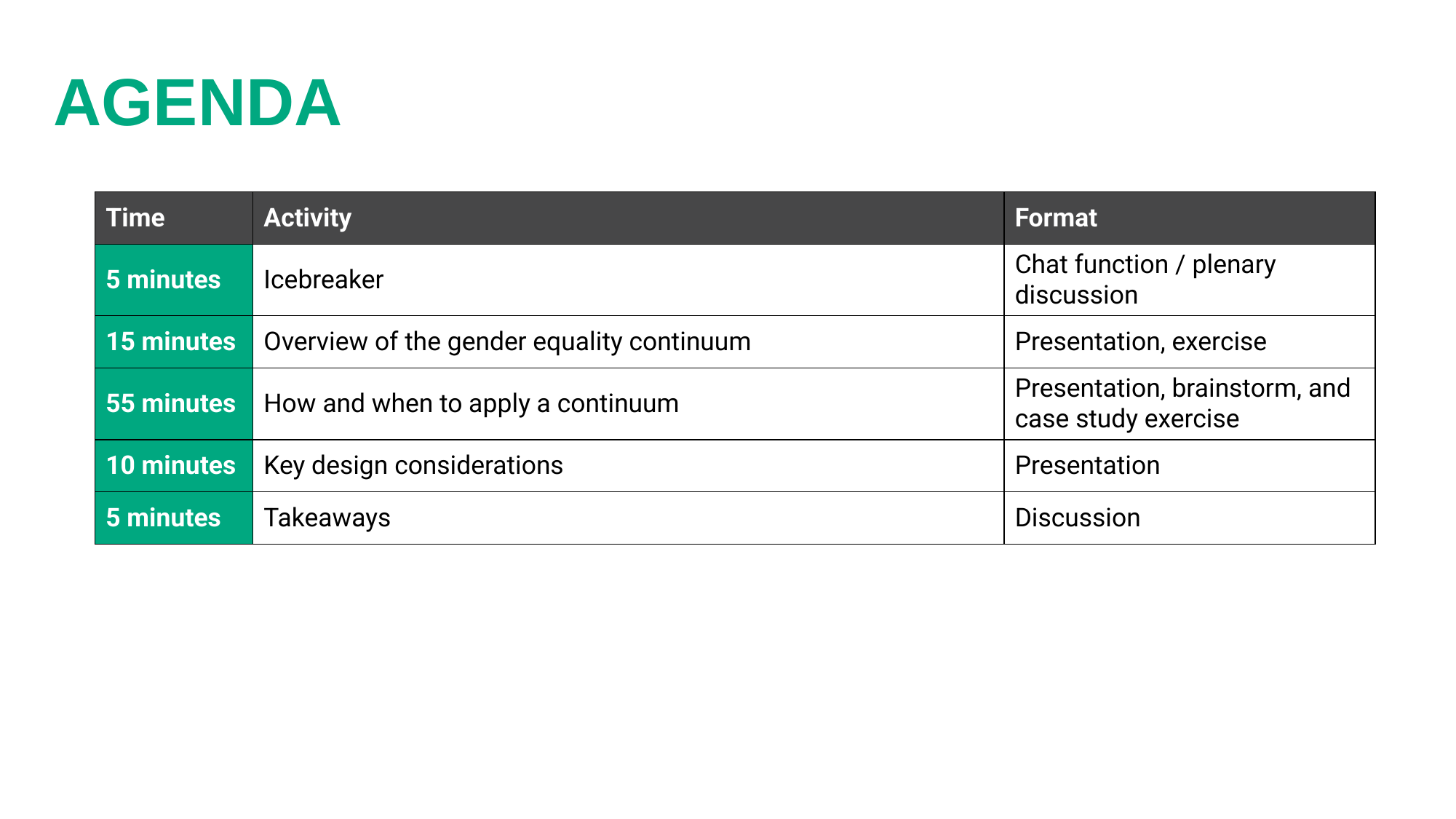

# AGENDA
| Time | Activity | Format |
| --- | --- | --- |
| 5 minutes | Icebreaker | Chat function / plenary discussion |
| 15 minutes | Overview of the gender equality continuum | Presentation, exercise |
| 55 minutes | How and when to apply a continuum | Presentation, brainstorm, and case study exercise |
| 10 minutes | Key design considerations | Presentation |
| 5 minutes | Takeaways | Discussion |